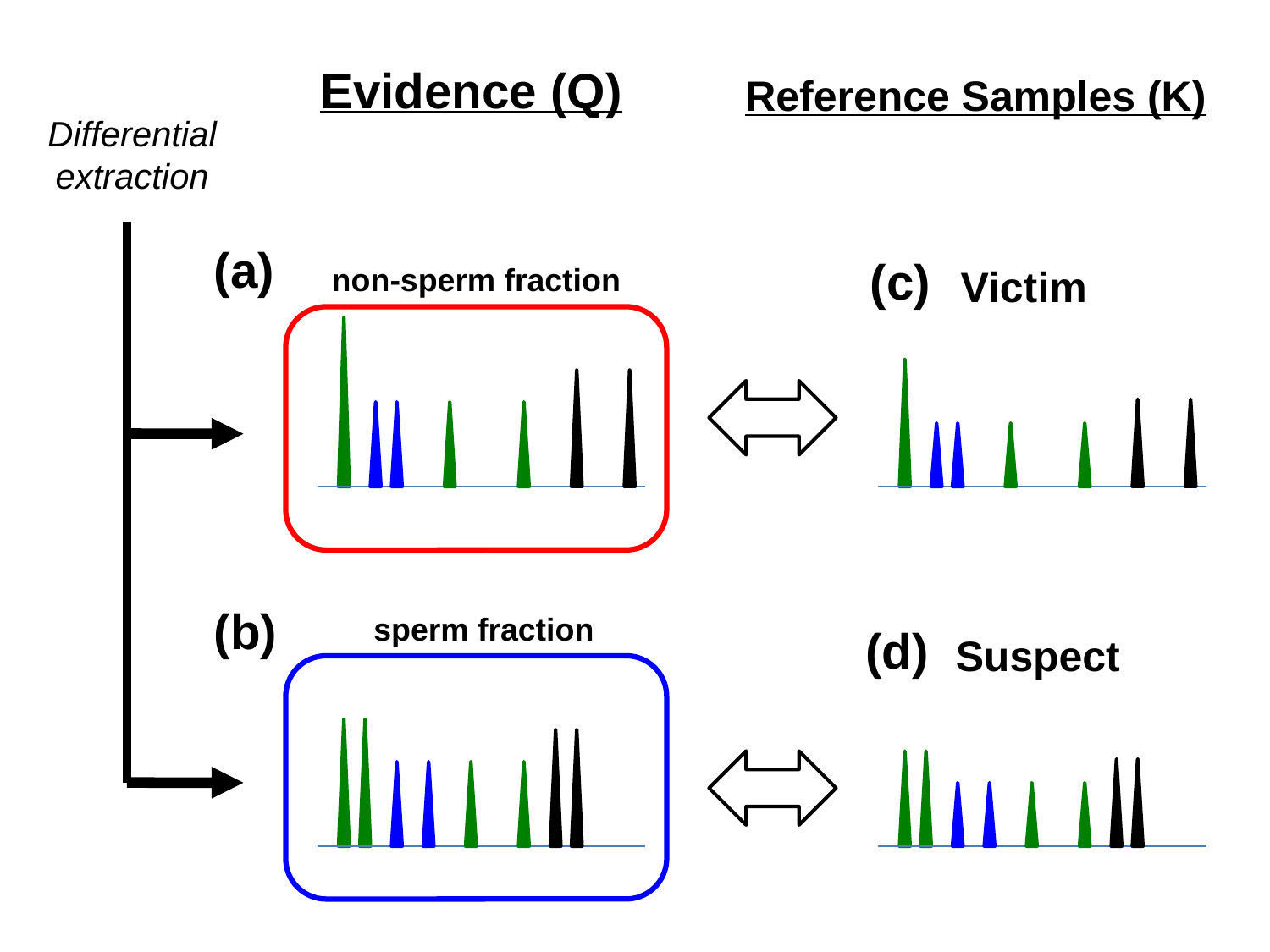

Evidence (Q)
Reference Samples (K)
Differential extraction
(a)
(c)
non-sperm fraction
Victim

(b)
sperm fraction
(d)
Suspect